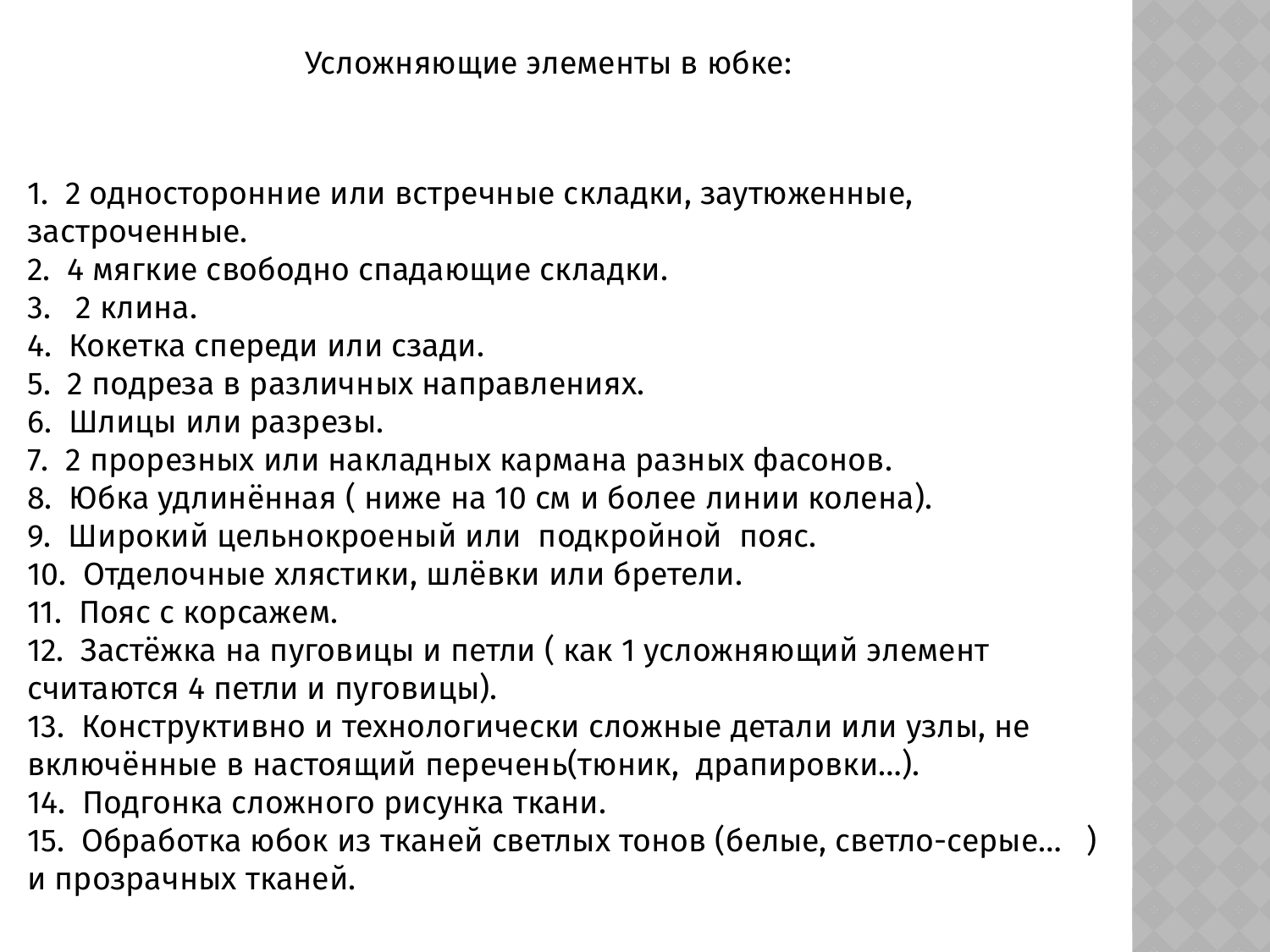

Усложняющие элементы в юбке:
1.  2 односторонние или встречные складки, заутюженные, застроченные.
2.  4 мягкие свободно спадающие складки.
3.   2 клина.
4.  Кокетка спереди или сзади.
5.  2 подреза в различных направлениях.
6.  Шлицы или разрезы.
7.  2 прорезных или накладных кармана разных фасонов.
8.  Юбка удлинённая ( ниже на 10 см и более линии колена).
9.  Широкий цельнокроеный или  подкройной  пояс.
10.  Отделочные хлястики, шлёвки или бретели.
11.  Пояс с корсажем.
12.  Застёжка на пуговицы и петли ( как 1 усложняющий элемент считаются 4 петли и пуговицы).
13.  Конструктивно и технологически сложные детали или узлы, не включённые в настоящий перечень(тюник,  драпировки…).
14.  Подгонка сложного рисунка ткани.
15.  Обработка юбок из тканей светлых тонов (белые, светло-серые…   ) и прозрачных тканей.